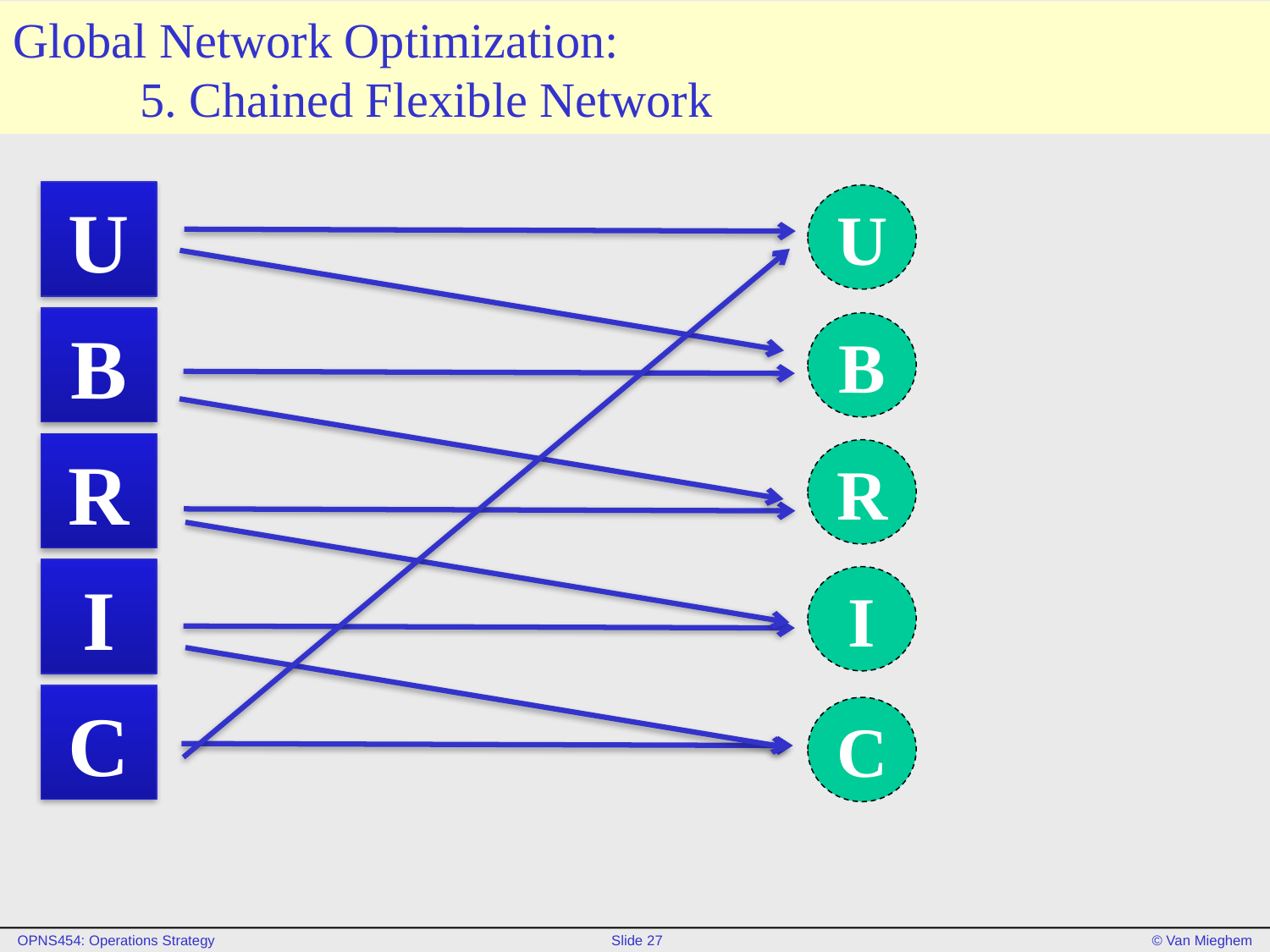

# Global Network Optimization: 5. Chained Flexible Network
U
U
B
B
R
R
I
I
C
C